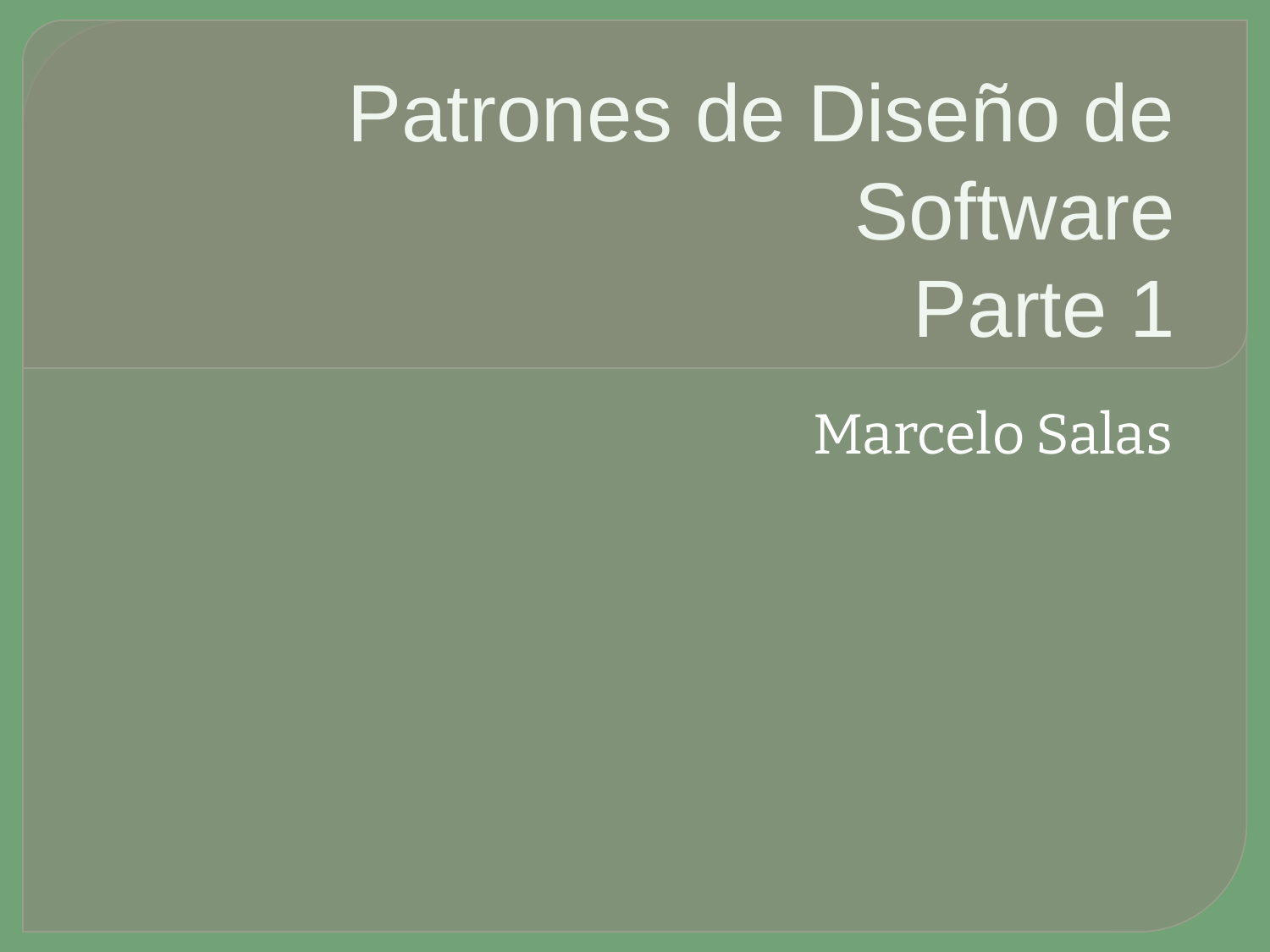

# Patrones de Diseño de Software Parte 1
Marcelo Salas